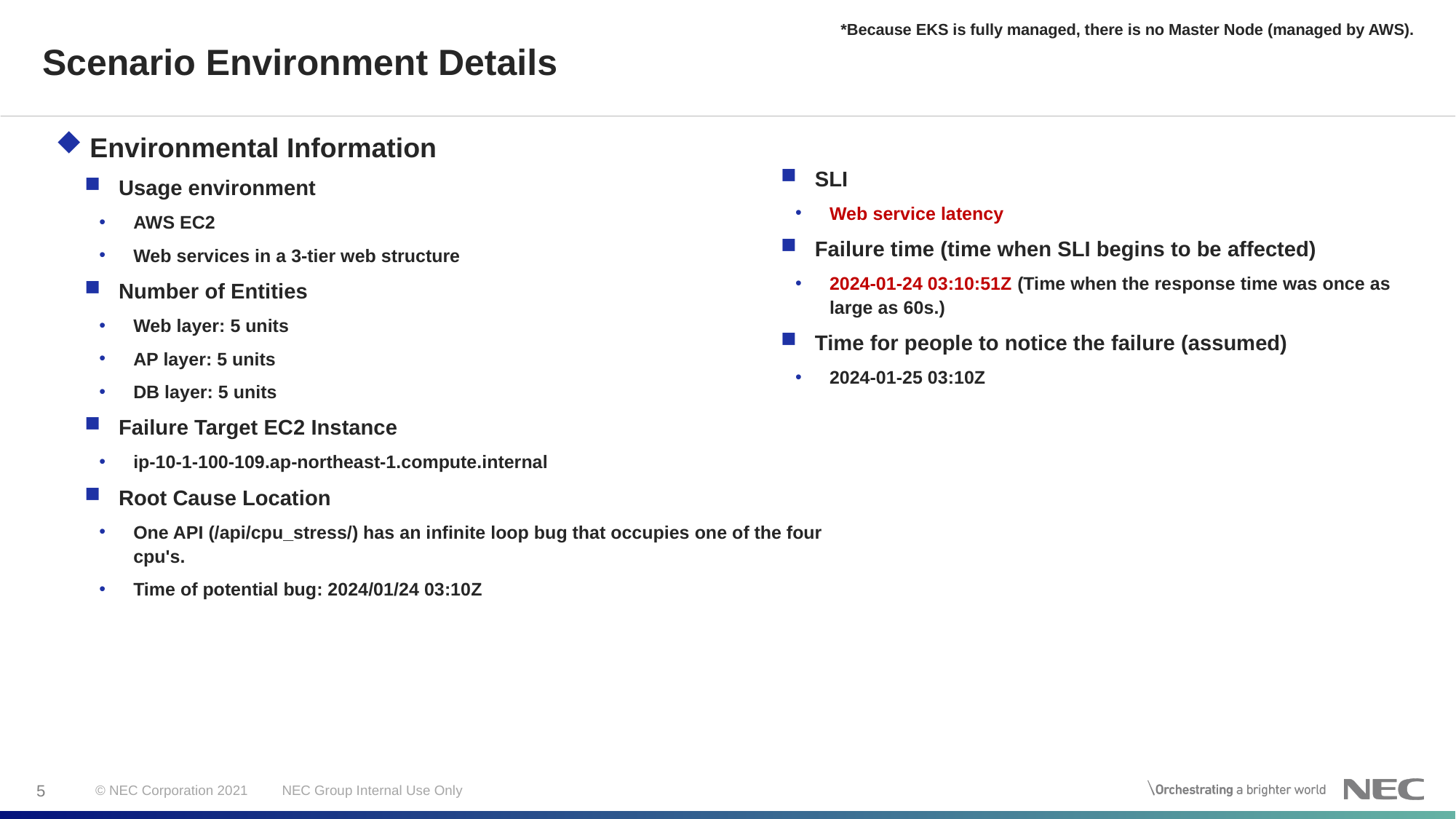

*Because EKS is fully managed, there is no Master Node (managed by AWS).
# Scenario Environment Details
Environmental Information
Usage environment
AWS EC2
Web services in a 3-tier web structure
Number of Entities
Web layer: 5 units
AP layer: 5 units
DB layer: 5 units
Failure Target EC2 Instance
ip-10-1-100-109.ap-northeast-1.compute.internal
Root Cause Location
One API (/api/cpu_stress/) has an infinite loop bug that occupies one of the four cpu's.
Time of potential bug: 2024/01/24 03:10Z
SLI
Web service latency
Failure time (time when SLI begins to be affected)
2024-01-24 03:10:51Z (Time when the response time was once as large as 60s.)
Time for people to notice the failure (assumed)
2024-01-25 03:10Z